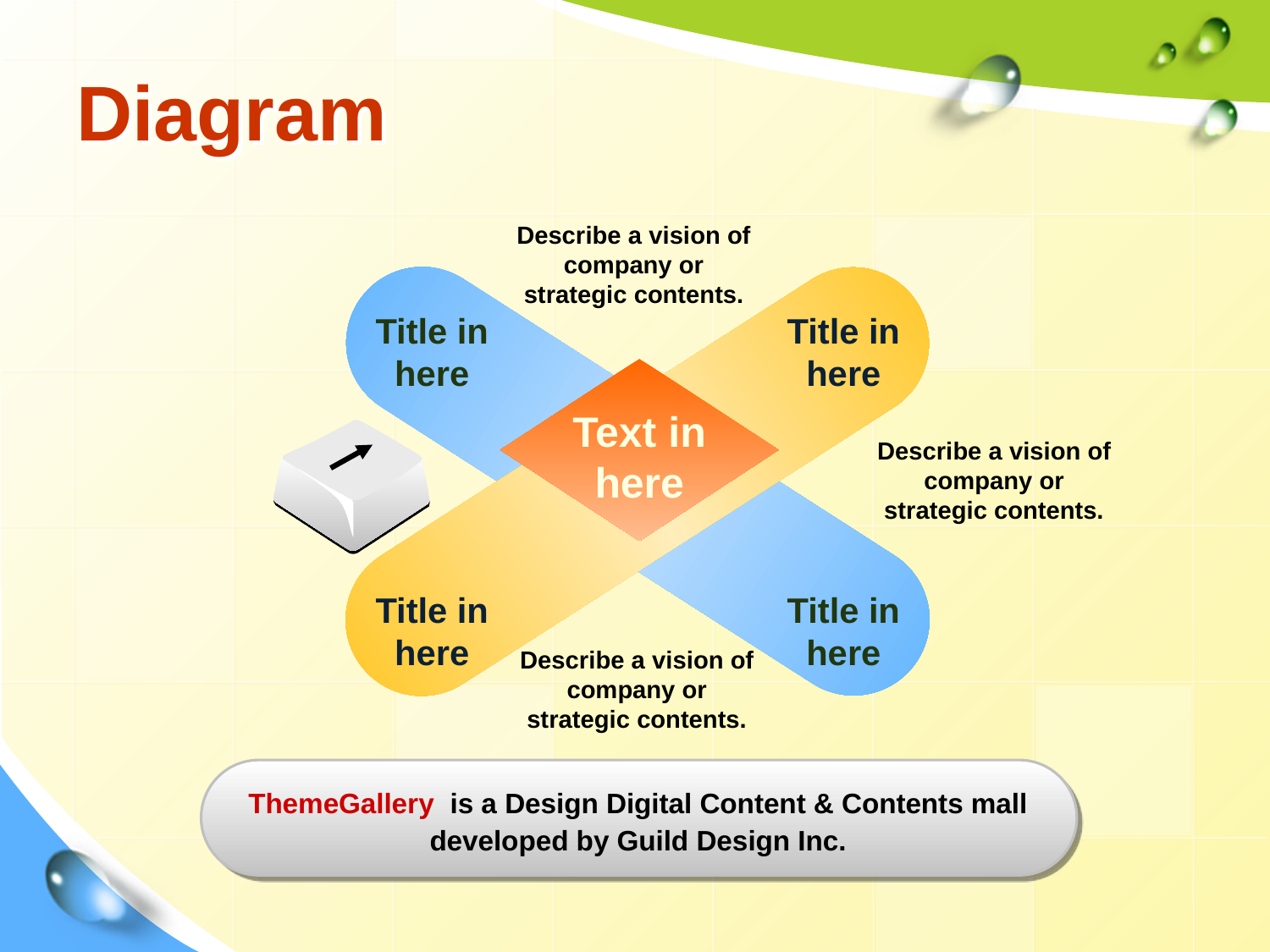

# Diagram
Describe a vision of company or strategic contents.
Title in here
Title in here

Text in here

Describe a vision of company or strategic contents.
Title in here
Title in here
Describe a vision of company or strategic contents.

ThemeGallery  is a Design Digital Content & Contents mall developed by Guild Design Inc.